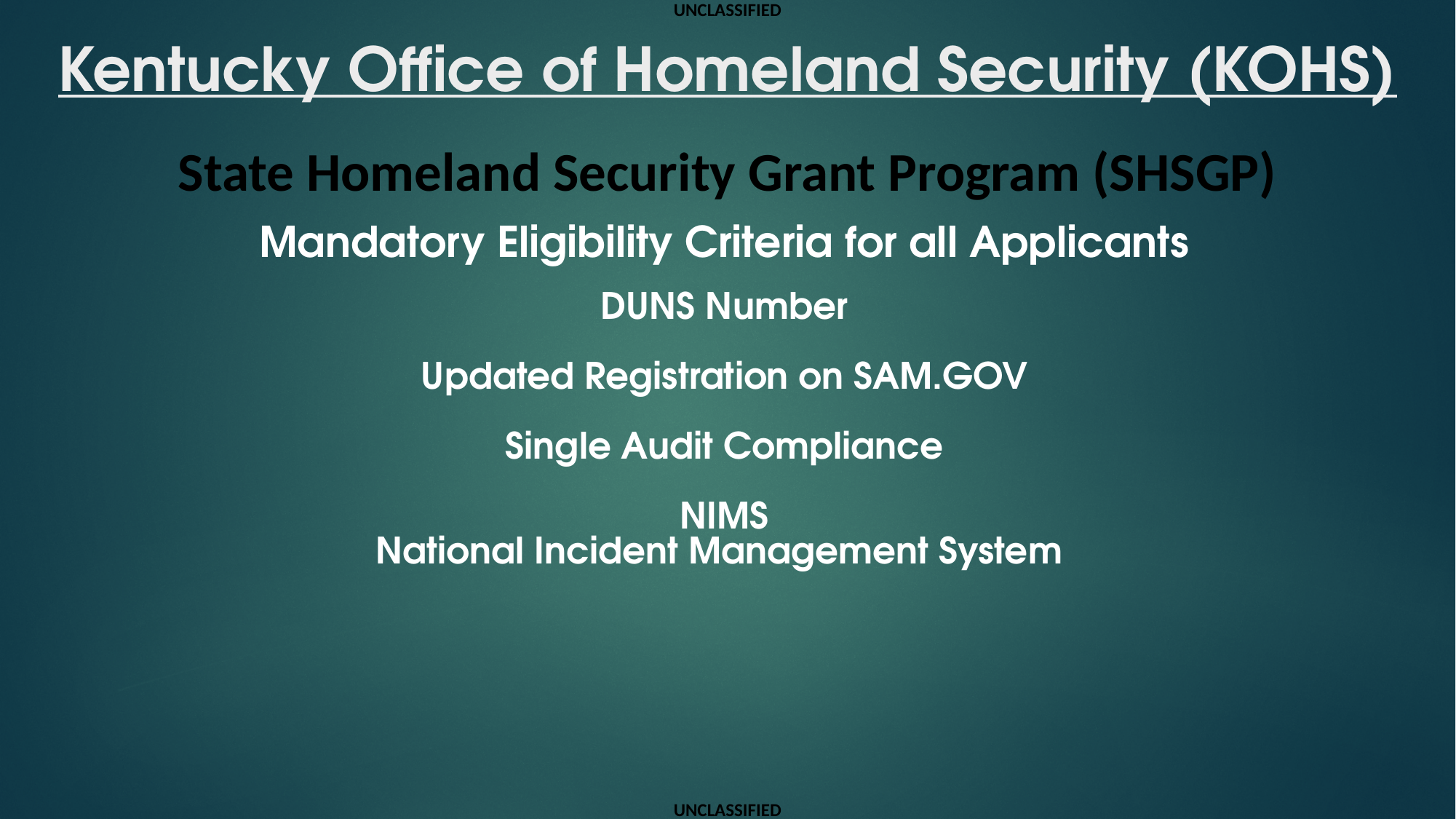

UNCLASSIFIED
Kentucky Office of Homeland Security (KOHS)
State Homeland Security Grant Program (SHSGP)

Mandatory Eligibility Criteria for all Applicants

DUNS Number

Updated Registration on SAM.GOV

Single Audit Compliance

NIMS
National Incident Management System

UNCLASSIFIED